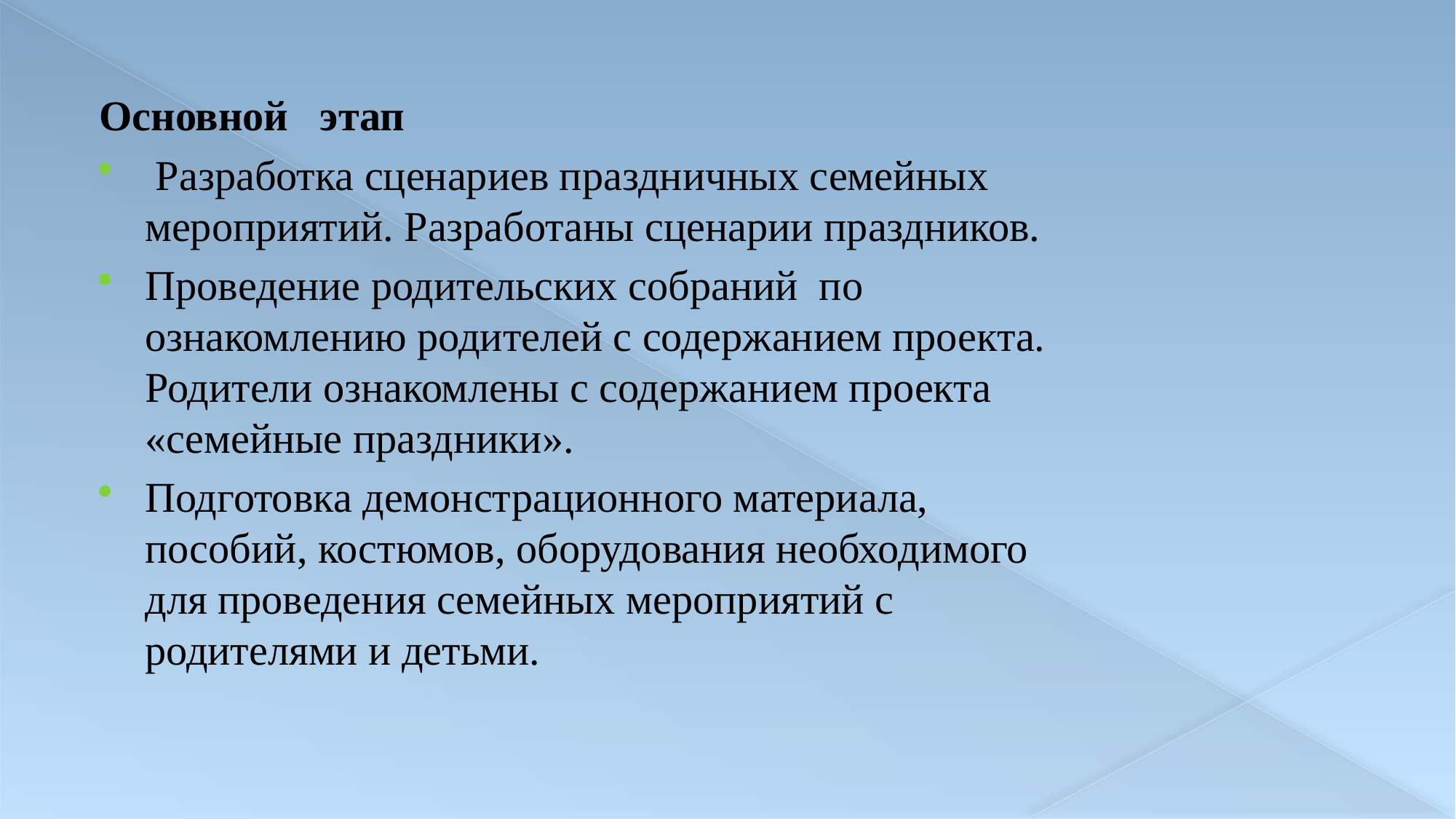

Основной   этап
 Разработка сценариев праздничных семейных мероприятий. Разработаны сценарии праздников.
Проведение родительских собраний  по ознакомлению родителей с содержанием проекта. Родители ознакомлены с содержанием проекта «семейные праздники».
Подготовка демонстрационного материала, пособий, костюмов, оборудования необходимого для проведения семейных мероприятий с родителями и детьми.